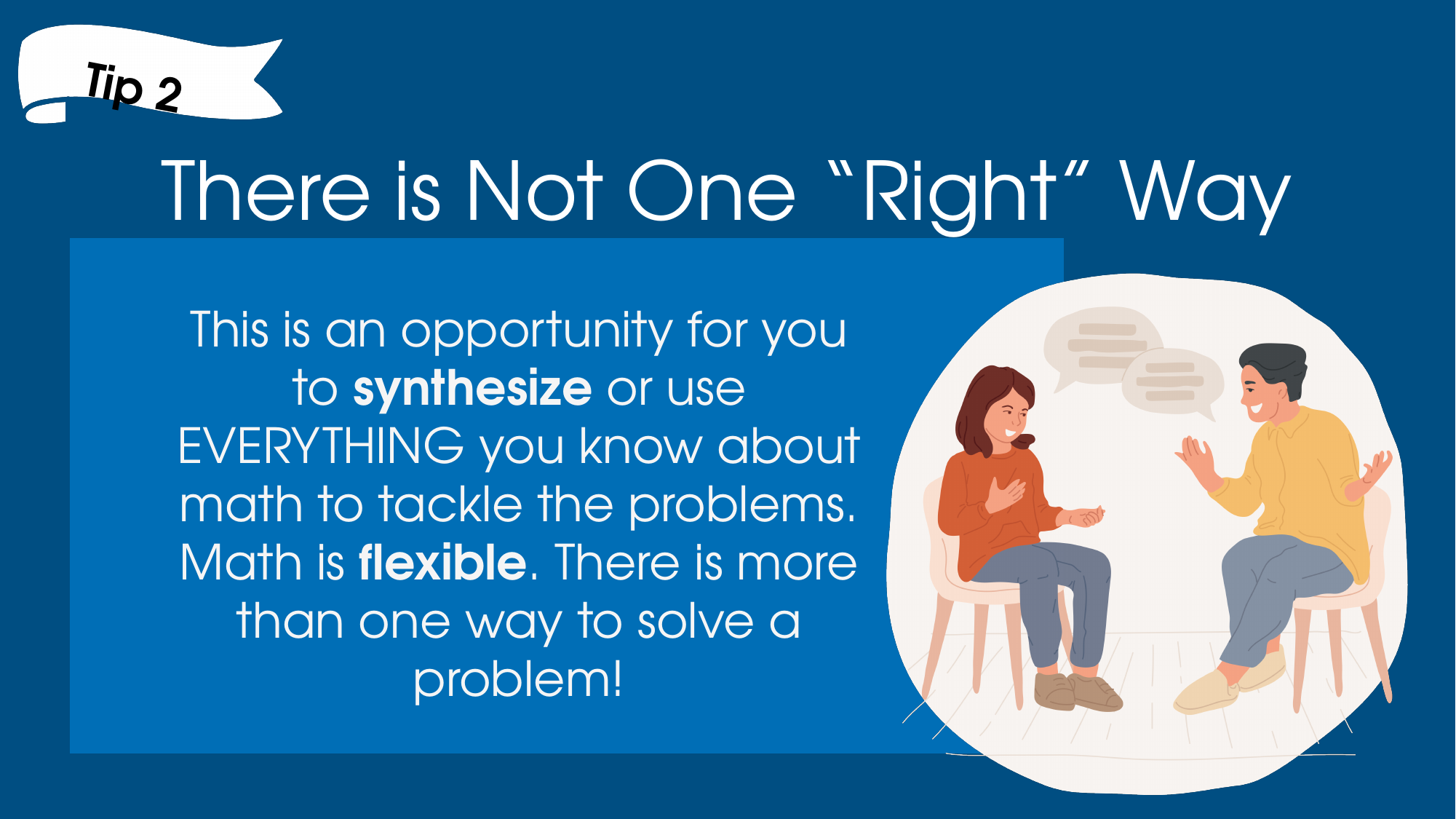

Tip 2
There is Not One “Right” Way

This is an opportunity for you to synthesize or use EVERYTHING you know about math to tackle the problems. Math is flexible. There is more than one way to solve a problem!